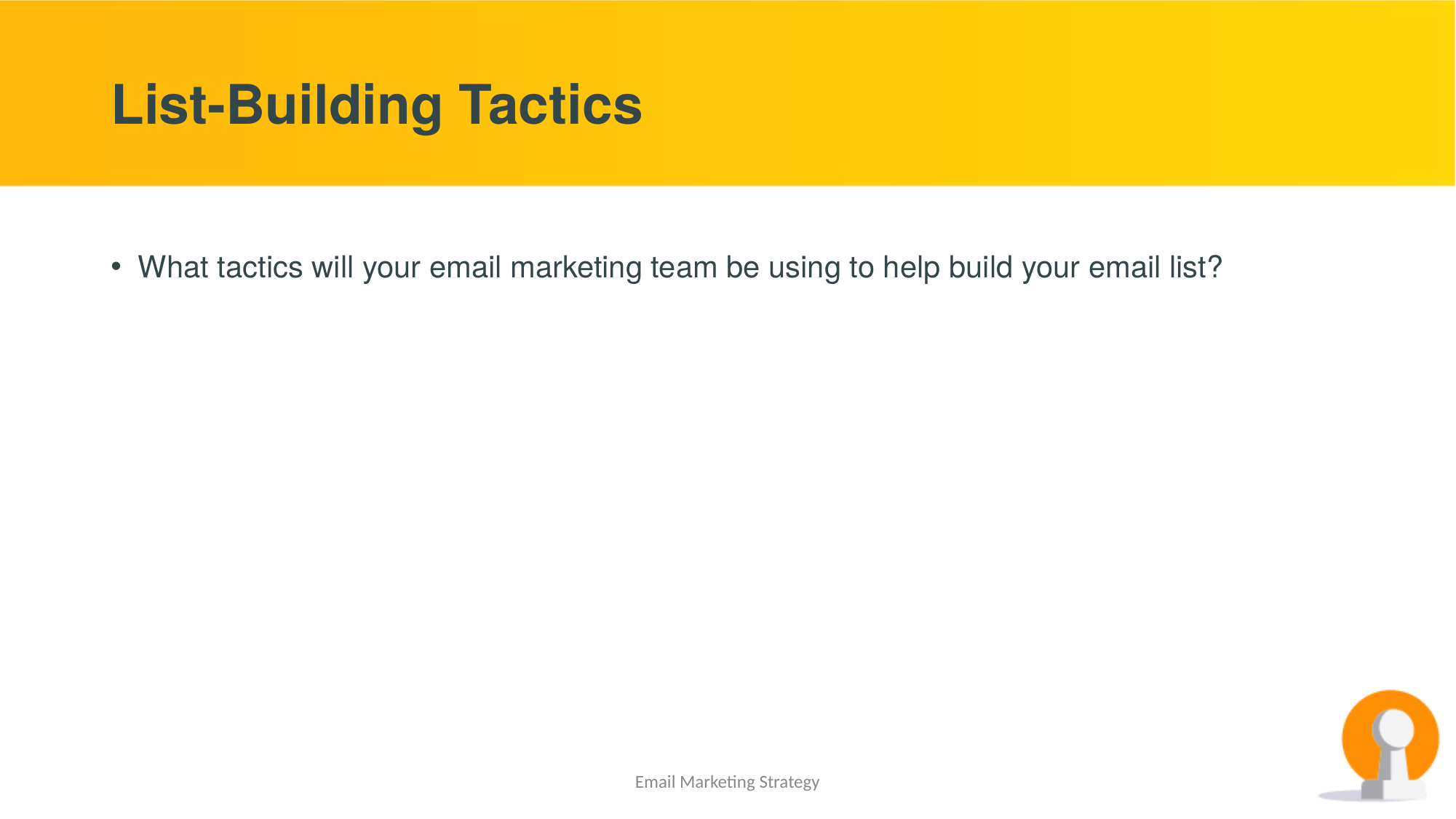

# List-Building Tactics
What tactics will your email marketing team be using to help build your email list?
Email Marketing Strategy